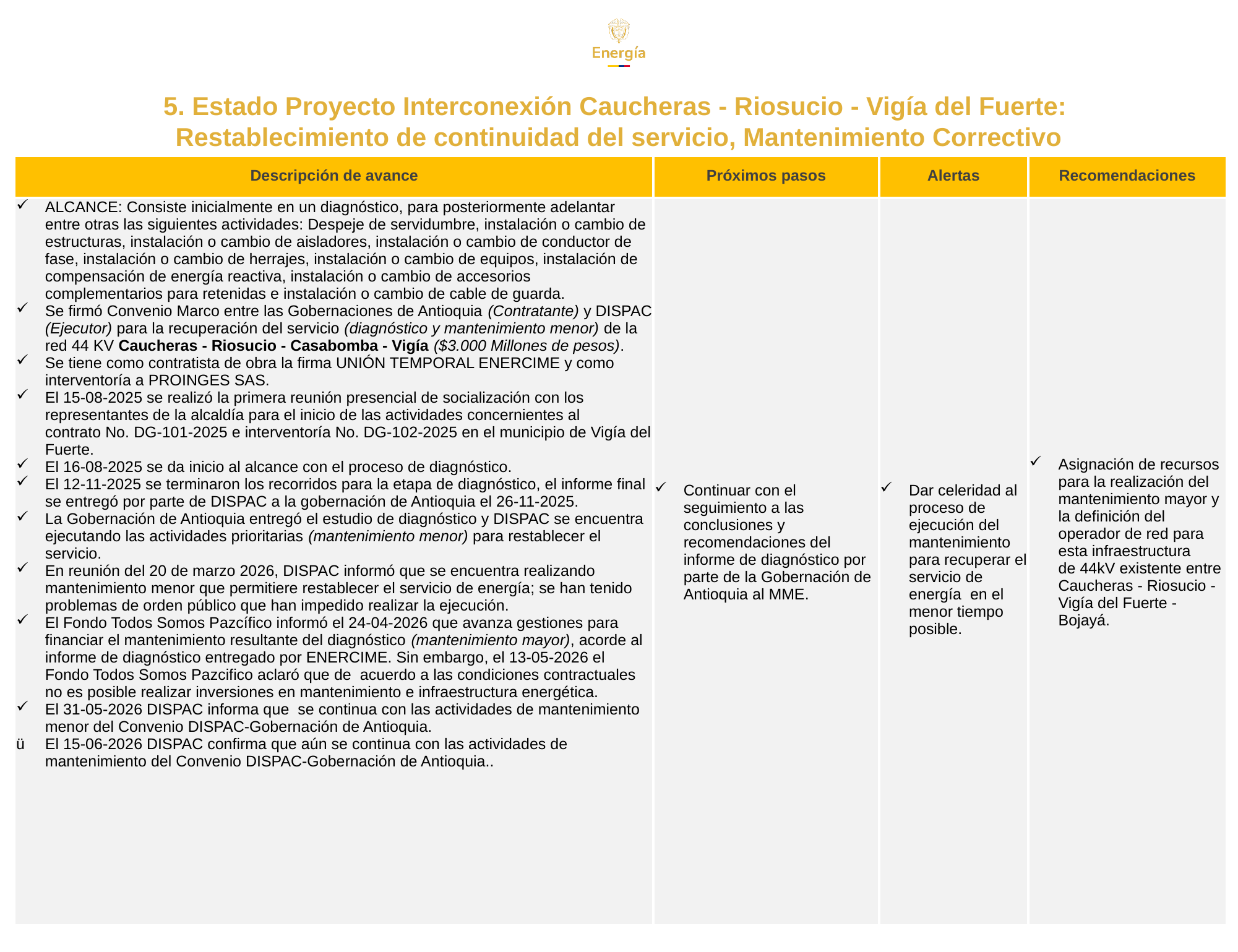

5. Estado Proyecto Interconexión Caucheras - Riosucio - Vigía del Fuerte:
Restablecimiento de continuidad del servicio, Mantenimiento Correctivo
| Descripción de avance | Próximos pasos | Alertas | Recomendaciones |
| --- | --- | --- | --- |
| ALCANCE: Consiste inicialmente en un diagnóstico, para posteriormente adelantar entre otras las siguientes actividades: Despeje de servidumbre, instalación o cambio de estructuras, instalación o cambio de aisladores, instalación o cambio de conductor de fase, instalación o cambio de herrajes, instalación o cambio de equipos, instalación de compensación de energía reactiva, instalación o cambio de accesorios complementarios para retenidas e instalación o cambio de cable de guarda. Se firmó Convenio Marco entre las Gobernaciones de Antioquia (Contratante) y DISPAC (Ejecutor) para la recuperación del servicio (diagnóstico y mantenimiento menor) de la red 44 KV Caucheras - Riosucio - Casabomba - Vigía ($3.000 Millones de pesos). Se tiene como contratista de obra la firma UNIÓN TEMPORAL ENERCIME y como interventoría a PROINGES SAS. El 15-08-2025 se realizó la primera reunión presencial de socialización con los representantes de la alcaldía para el inicio de las actividades concernientes al contrato No. DG-101-2025 e interventoría No. DG-102-2025 en el municipio de Vigía del Fuerte. El 16-08-2025 se da inicio al alcance con el proceso de diagnóstico. El 12-11-2025 se terminaron los recorridos para la etapa de diagnóstico, el informe final se entregó por parte de DISPAC a la gobernación de Antioquia el 26-11-2025. La Gobernación de Antioquia entregó el estudio de diagnóstico y DISPAC se encuentra ejecutando las actividades prioritarias (mantenimiento menor) para restablecer el servicio. En reunión del 20 de marzo 2026, DISPAC informó que se encuentra realizando mantenimiento menor que permitiere restablecer el servicio de energía; se han tenido problemas de orden público que han impedido realizar la ejecución. El Fondo Todos Somos Pazcífico informó el 24-04-2026 que avanza gestiones para financiar el mantenimiento resultante del diagnóstico (mantenimiento mayor), acorde al informe de diagnóstico entregado por ENERCIME. Sin embargo, el 13-05-2026 el Fondo Todos Somos Pazcifico aclaró que de acuerdo a las condiciones contractuales no es posible realizar inversiones en mantenimiento e infraestructura energética. El 31-05-2026 DISPAC informa que  se continua con las actividades de mantenimiento menor del Convenio DISPAC-Gobernación de Antioquia. El 15-06-2026 DISPAC confirma que aún se continua con las actividades de mantenimiento del Convenio DISPAC-Gobernación de Antioquia.. | Continuar con el seguimiento a las conclusiones y recomendaciones del informe de diagnóstico por parte de la Gobernación de Antioquia al MME. | Dar celeridad al proceso de ejecución del mantenimiento para recuperar el servicio de energía  en el menor tiempo posible. | Asignación de recursos para la realización del mantenimiento mayor y la definición del operador de red para esta infraestructura de 44kV existente entre Caucheras - Riosucio - Vigía del Fuerte - Bojayá. |